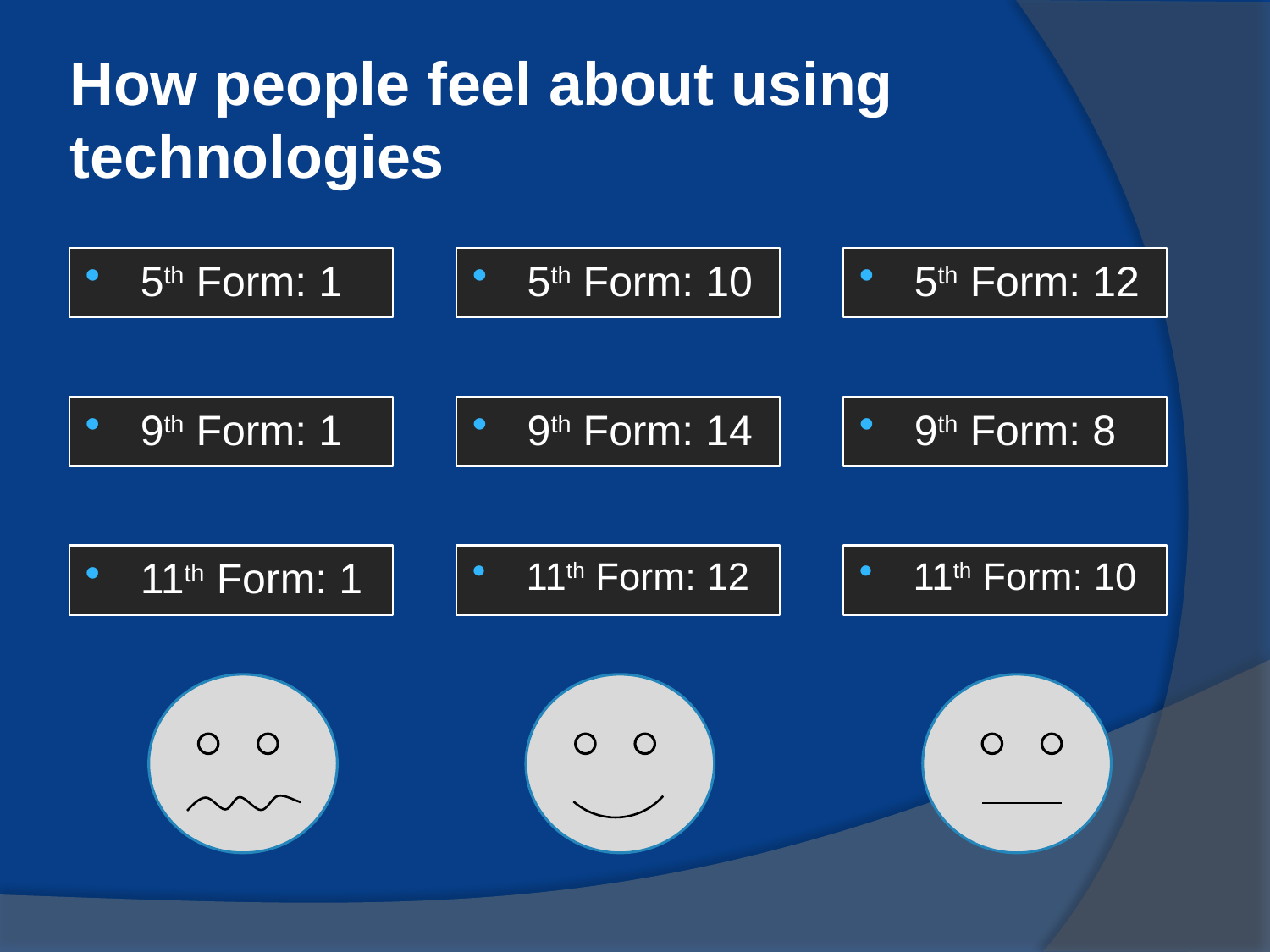

# How people feel about using technologies
5th Form: 1
5th Form: 10
5th Form: 12
9th Form: 1
9th Form: 14
9th Form: 8
11th Form: 1
11th Form: 12
11th Form: 10